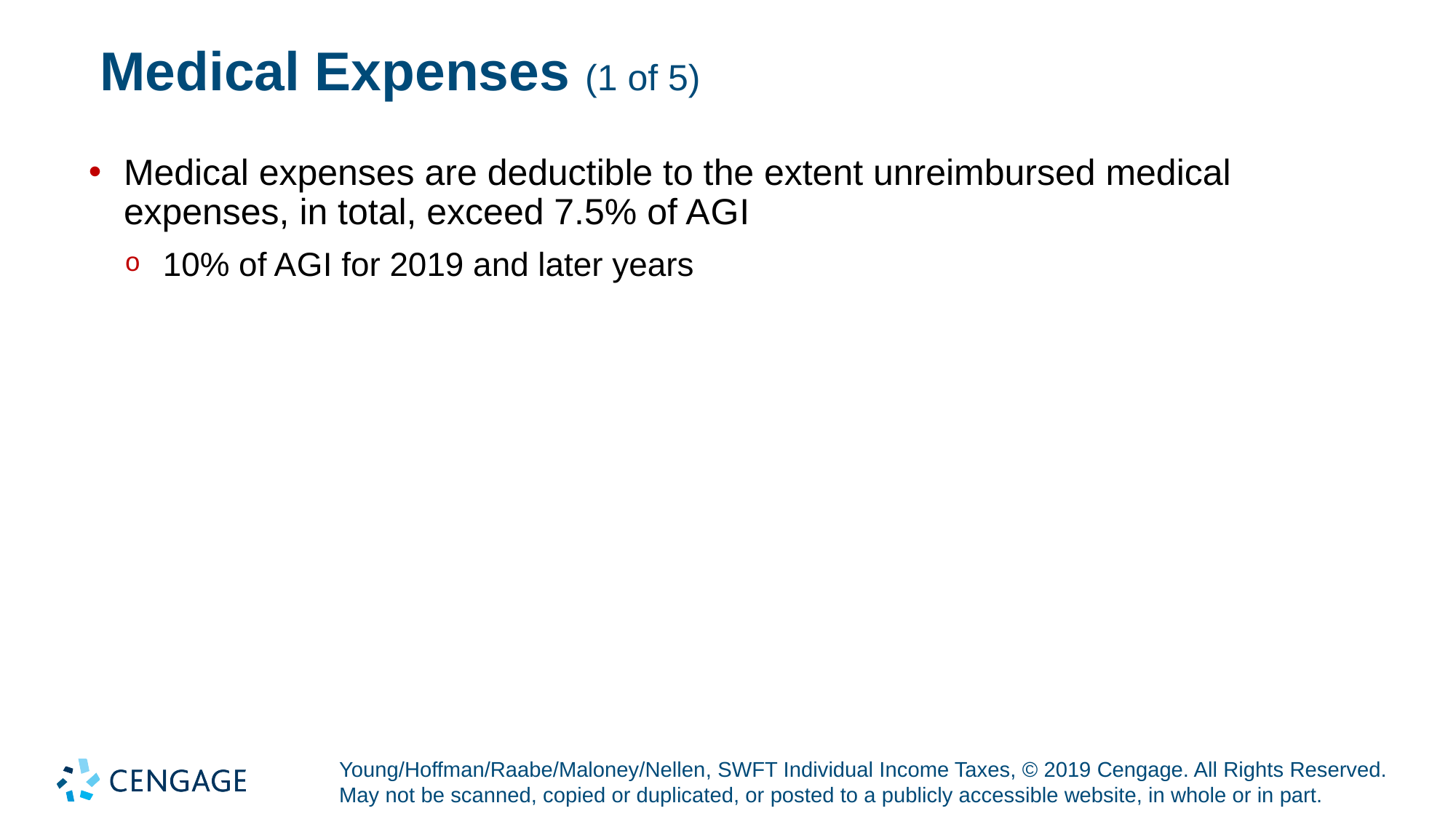

# Medical Expenses (1 of 5)
Medical expenses are deductible to the extent unreimbursed medical expenses, in total, exceed 7.5% of A G I
10% of A G I for 2019 and later years